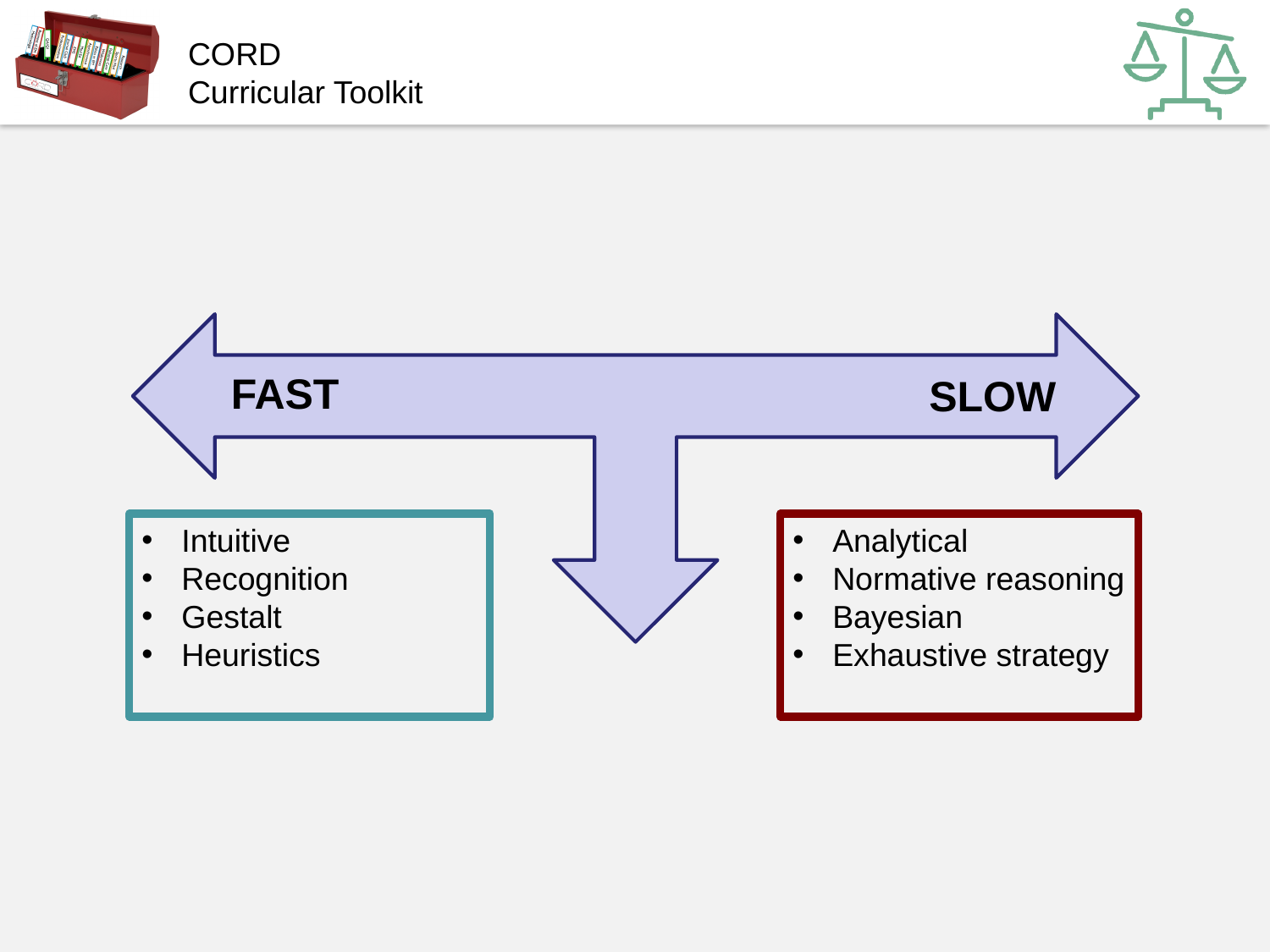

FAST

SLOW

Intuitive
Recognition
Gestalt
Heuristics

Analytical
Normative reasoning
Bayesian
Exhaustive strategy